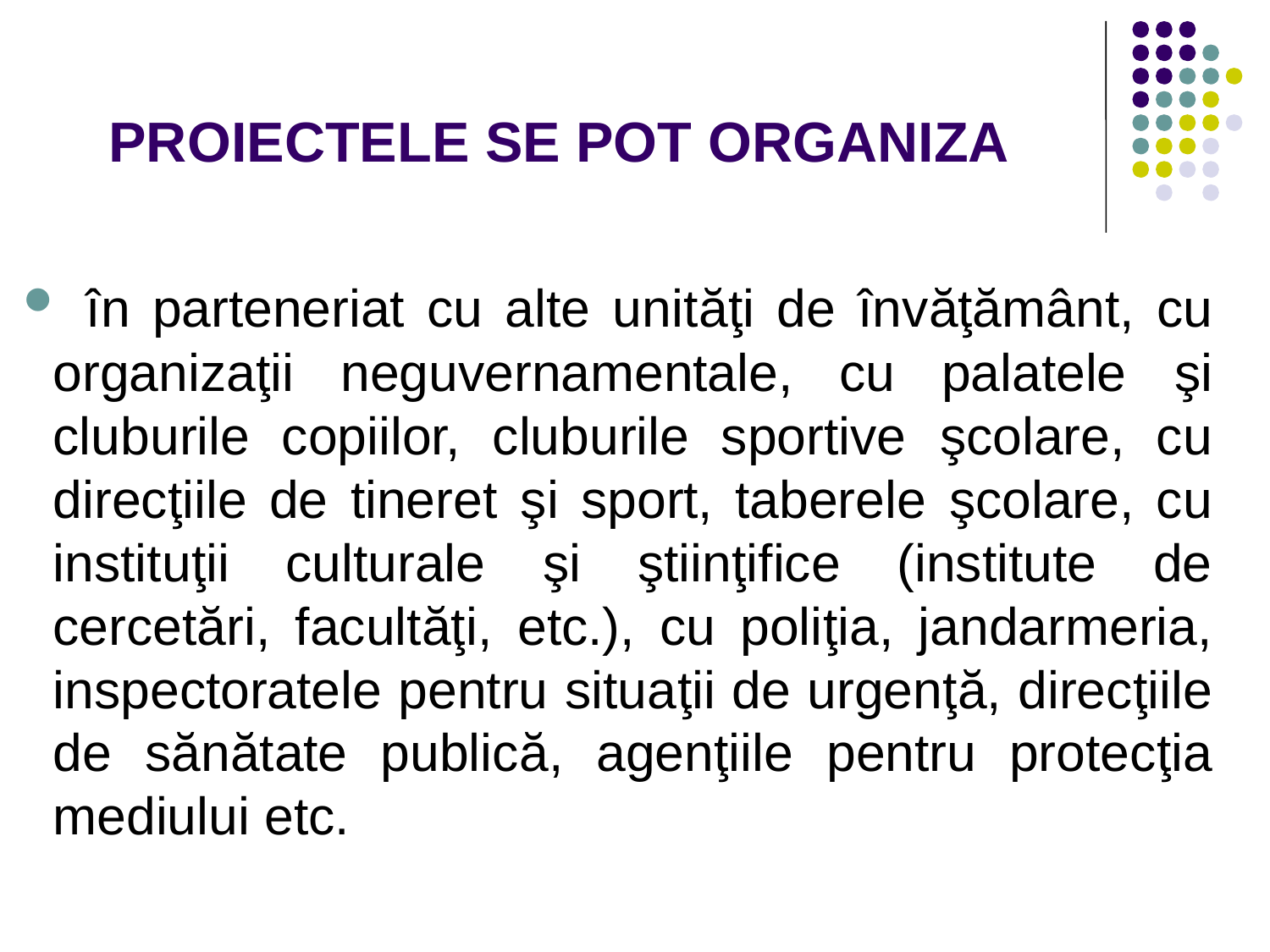

# PROIECTELE SE POT ORGANIZA
 în parteneriat cu alte unităţi de învăţământ, cu organizaţii neguvernamentale, cu palatele şi cluburile copiilor, cluburile sportive şcolare, cu direcţiile de tineret şi sport, taberele şcolare, cu instituţii culturale şi ştiinţifice (institute de cercetări, facultăţi, etc.), cu poliţia, jandarmeria, inspectoratele pentru situaţii de urgenţă, direcţiile de sănătate publică, agenţiile pentru protecţia mediului etc.